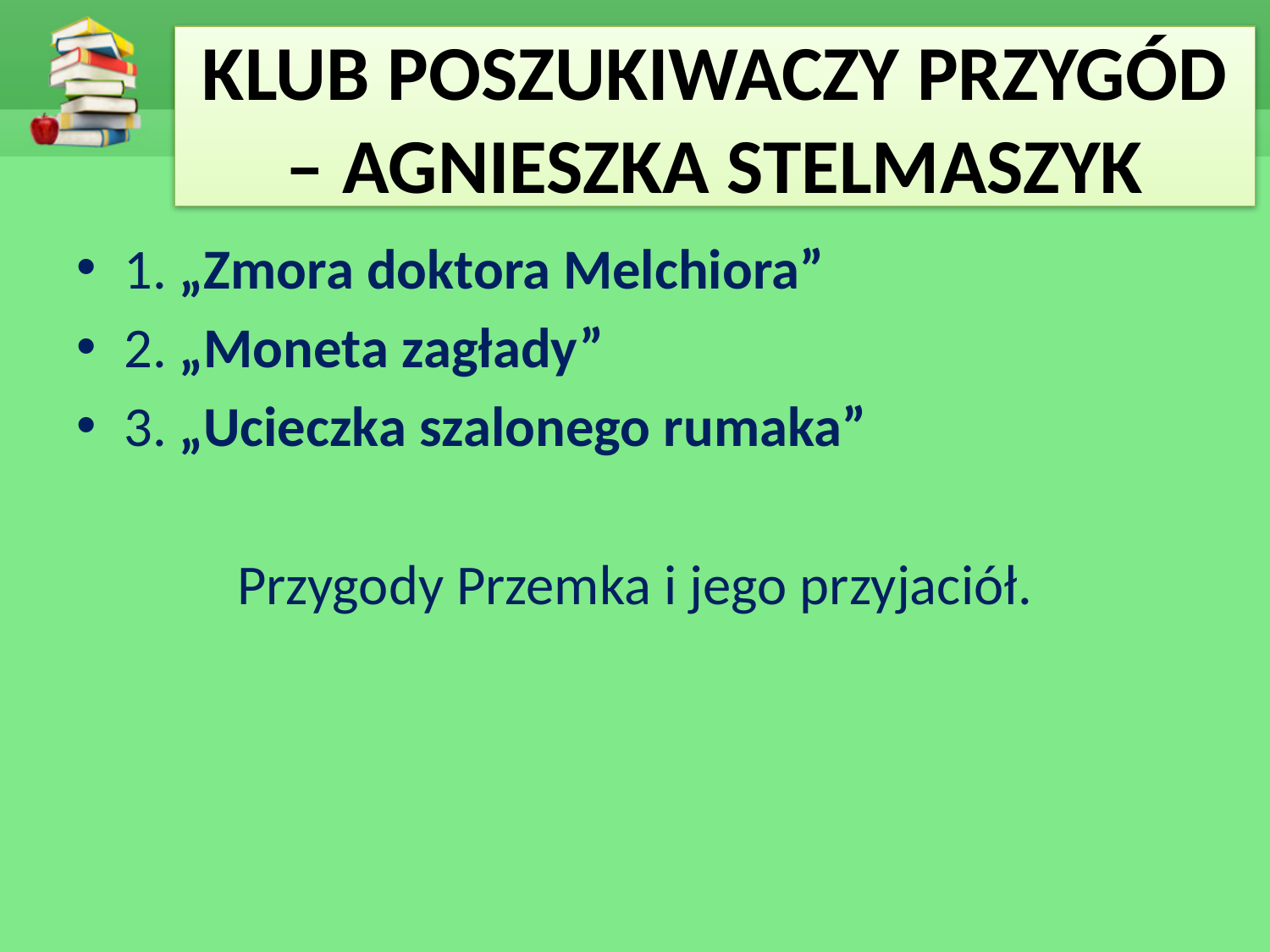

# KLUB POSZUKIWACZY PRZYGÓD – AGNIESZKA STELMASZYK
1. „Zmora doktora Melchiora”
2. „Moneta zagłady”
3. „Ucieczka szalonego rumaka”

Przygody Przemka i jego przyjaciół.